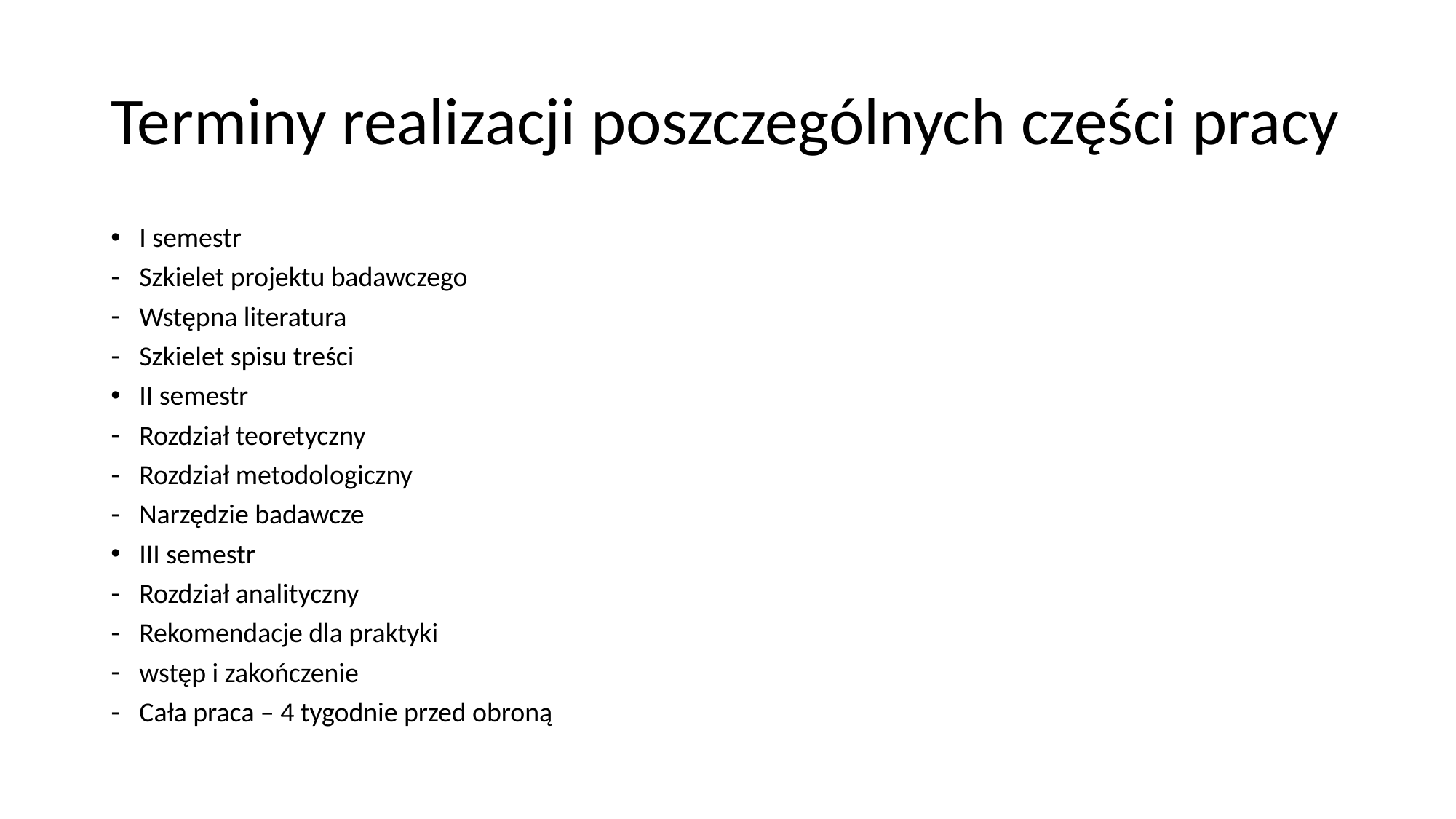

# Terminy realizacji poszczególnych części pracy
I semestr
Szkielet projektu badawczego
Wstępna literatura
Szkielet spisu treści
II semestr
Rozdział teoretyczny
Rozdział metodologiczny
Narzędzie badawcze
III semestr
Rozdział analityczny
Rekomendacje dla praktyki
wstęp i zakończenie
Cała praca – 4 tygodnie przed obroną